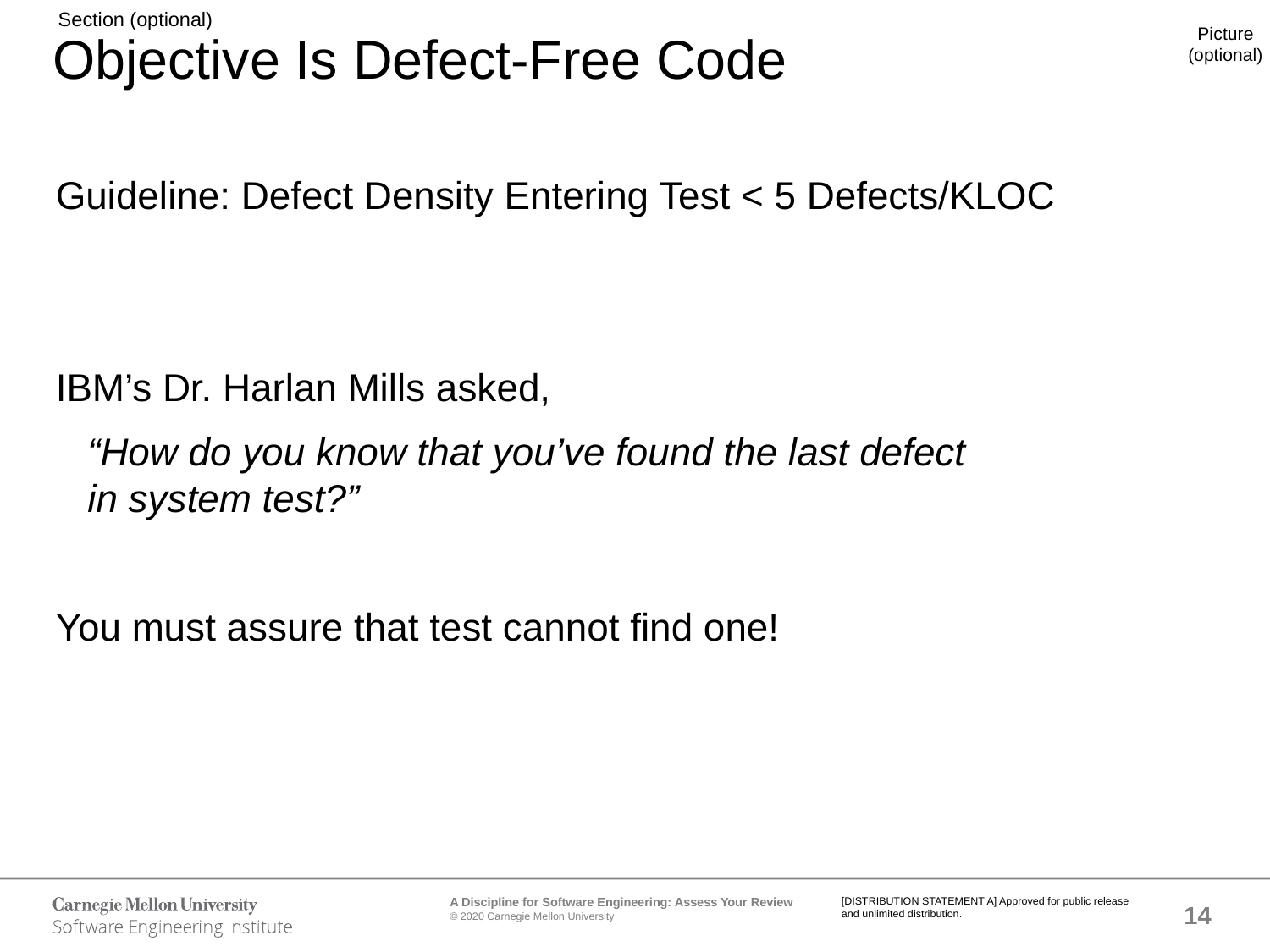

# Objective Is Defect-Free Code
Guideline: Defect Density Entering Test < 5 Defects/KLOC

IBM’s Dr. Harlan Mills asked,
“How do you know that you’ve found the last defect
in system test?”

You must assure that test cannot find one!